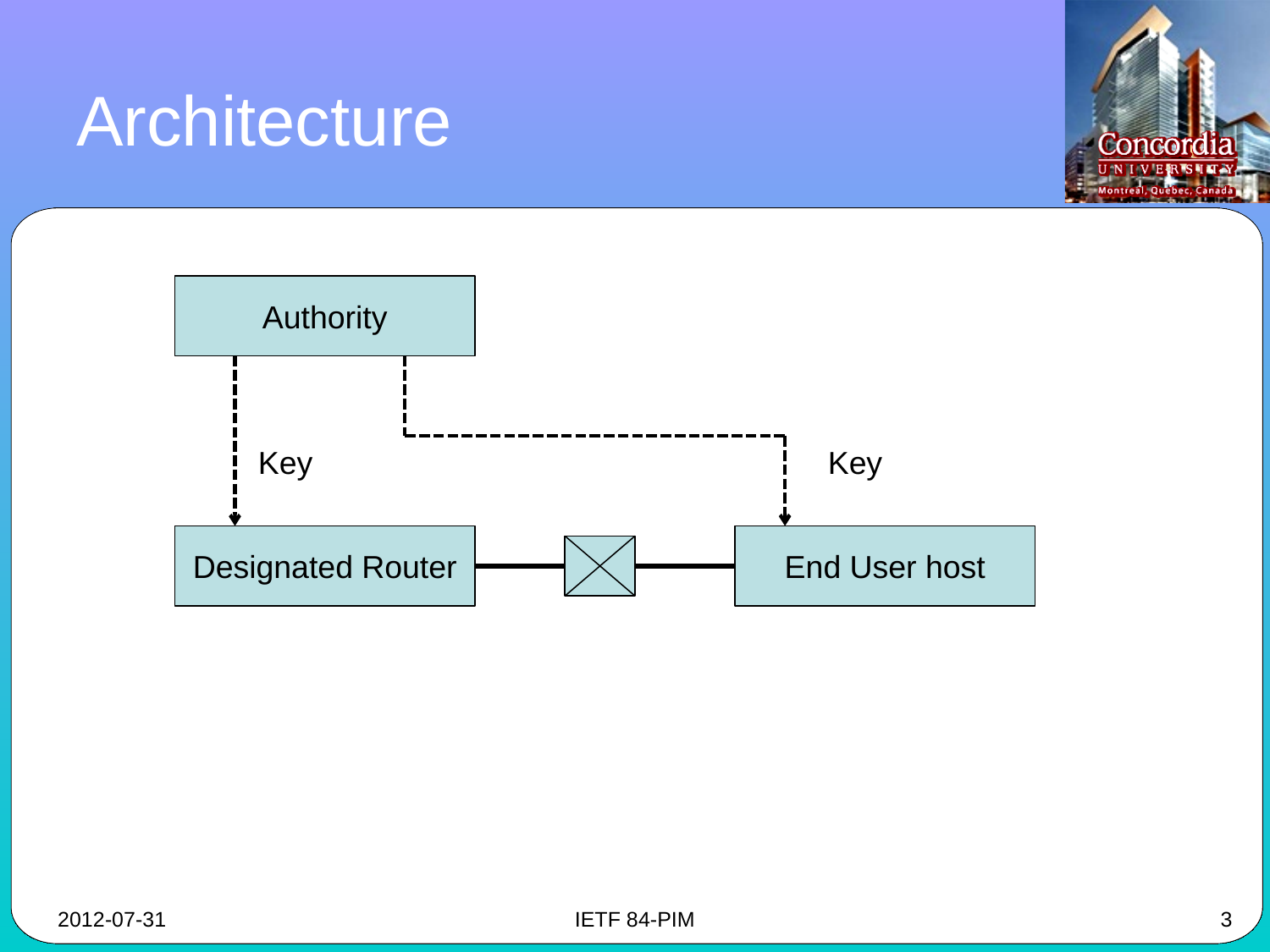

# Architecture
Authority
Key
Key
Designated Router
End User host

2012-07-31
IETF 84-PIM
3